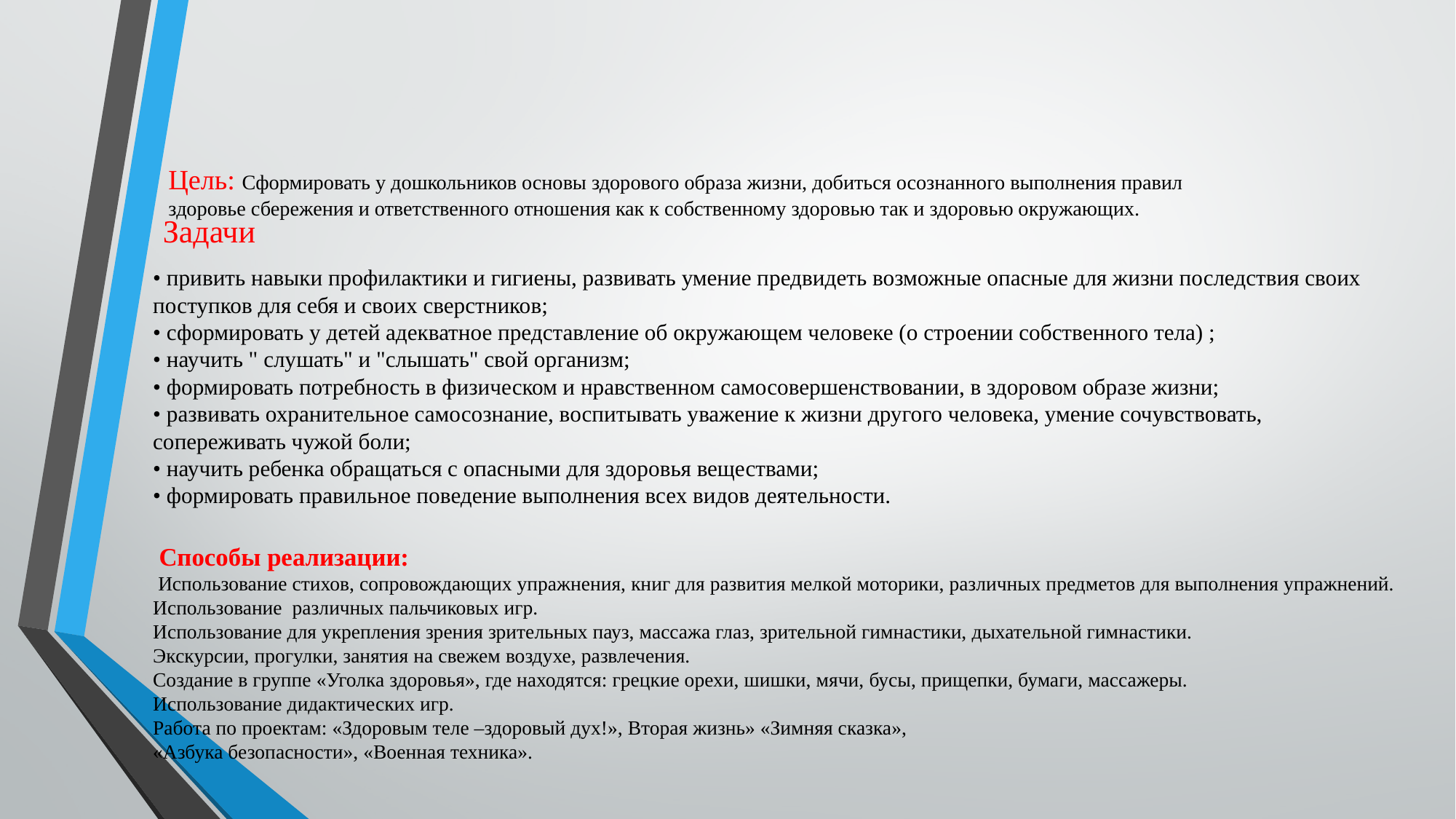

# Цель: Сформировать у дошкольников основы здорового образа жизни, добиться осознанного выполнения правил здоровье сбережения и ответственного отношения как к собственному здоровью так и здоровью окружающих.
 Задачи
• привить навыки профилактики и гигиены, развивать умение предвидеть возможные опасные для жизни последствия своих поступков для себя и своих сверстников;
• сформировать у детей адекватное представление об окружающем человеке (о строении собственного тела) ;
• научить " слушать" и "слышать" свой организм;
• формировать потребность в физическом и нравственном самосовершенствовании, в здоровом образе жизни;
• развивать охранительное самосознание, воспитывать уважение к жизни другого человека, умение сочувствовать, сопереживать чужой боли;
• научить ребенка обращаться с опасными для здоровья веществами;
• формировать правильное поведение выполнения всех видов деятельности.
 Способы реализации:
 Использование стихов, сопровождающих упражнения, книг для развития мелкой моторики, различных предметов для выполнения упражнений.
Использование  различных пальчиковых игр.
Использование для укрепления зрения зрительных пауз, массажа глаз, зрительной гимнастики, дыхательной гимнастики.
Экскурсии, прогулки, занятия на свежем воздухе, развлечения.
Создание в группе «Уголка здоровья», где находятся: грецкие орехи, шишки, мячи, бусы, прищепки, бумаги, массажеры.
Использование дидактических игр.
Работа по проектам: «Здоровым теле –здоровый дух!», Вторая жизнь» «Зимняя сказка»,
«Азбука безопасности», «Военная техника».